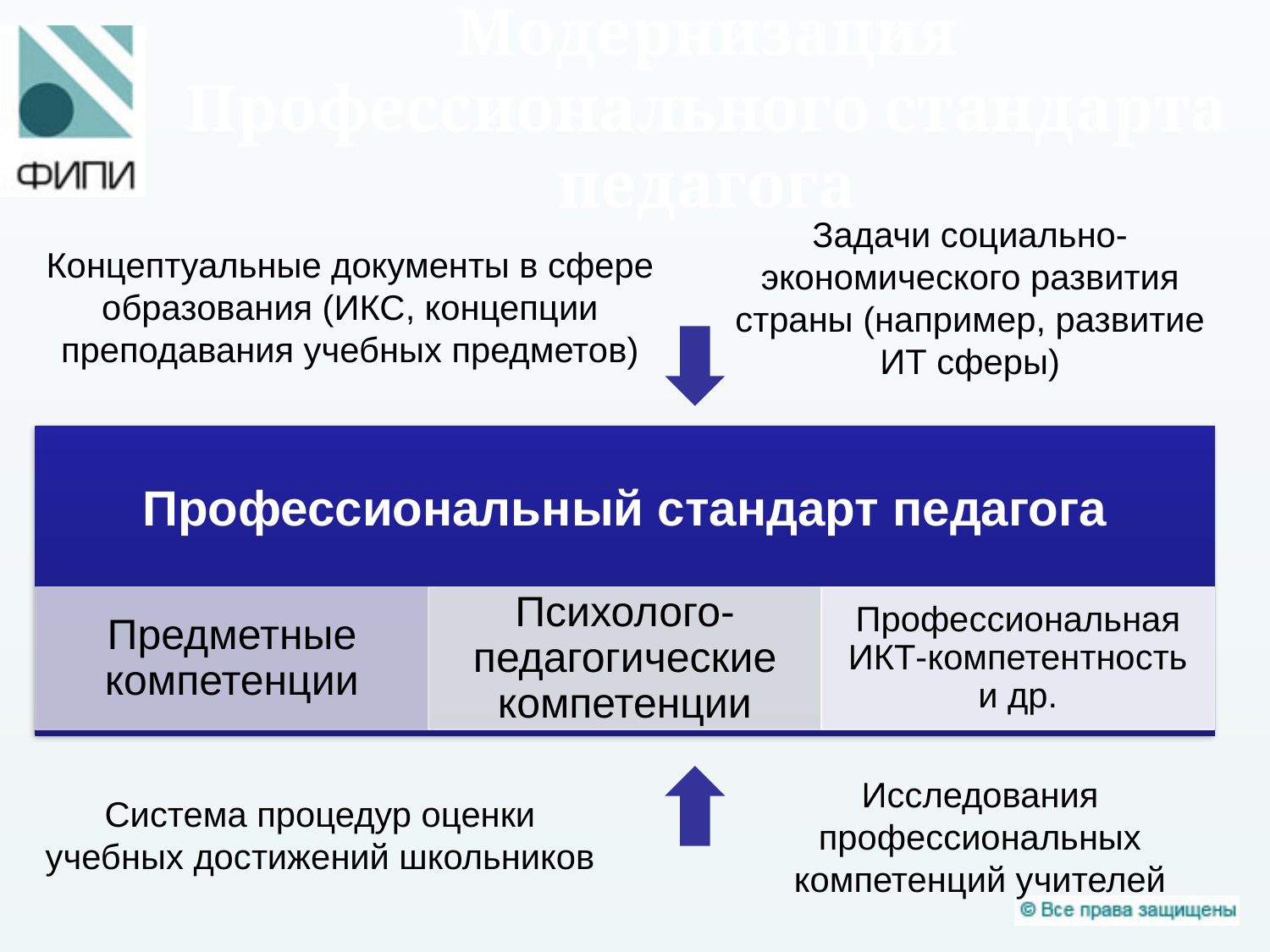

# Модернизация Профессионального стандарта педагога

Задачи социально-экономического развития страны (например, развитие ИТ сферы)
Концептуальные документы в сфере образования (ИКС, концепции преподавания учебных предметов)

Профессиональный стандарт педагога
Предметные компетенции
Психолого-педагогические компетенции
Профессиональная ИКТ-компетентность и др.

Исследования профессиональных компетенций учителей
Система процедур оценки учебных достижений школьников